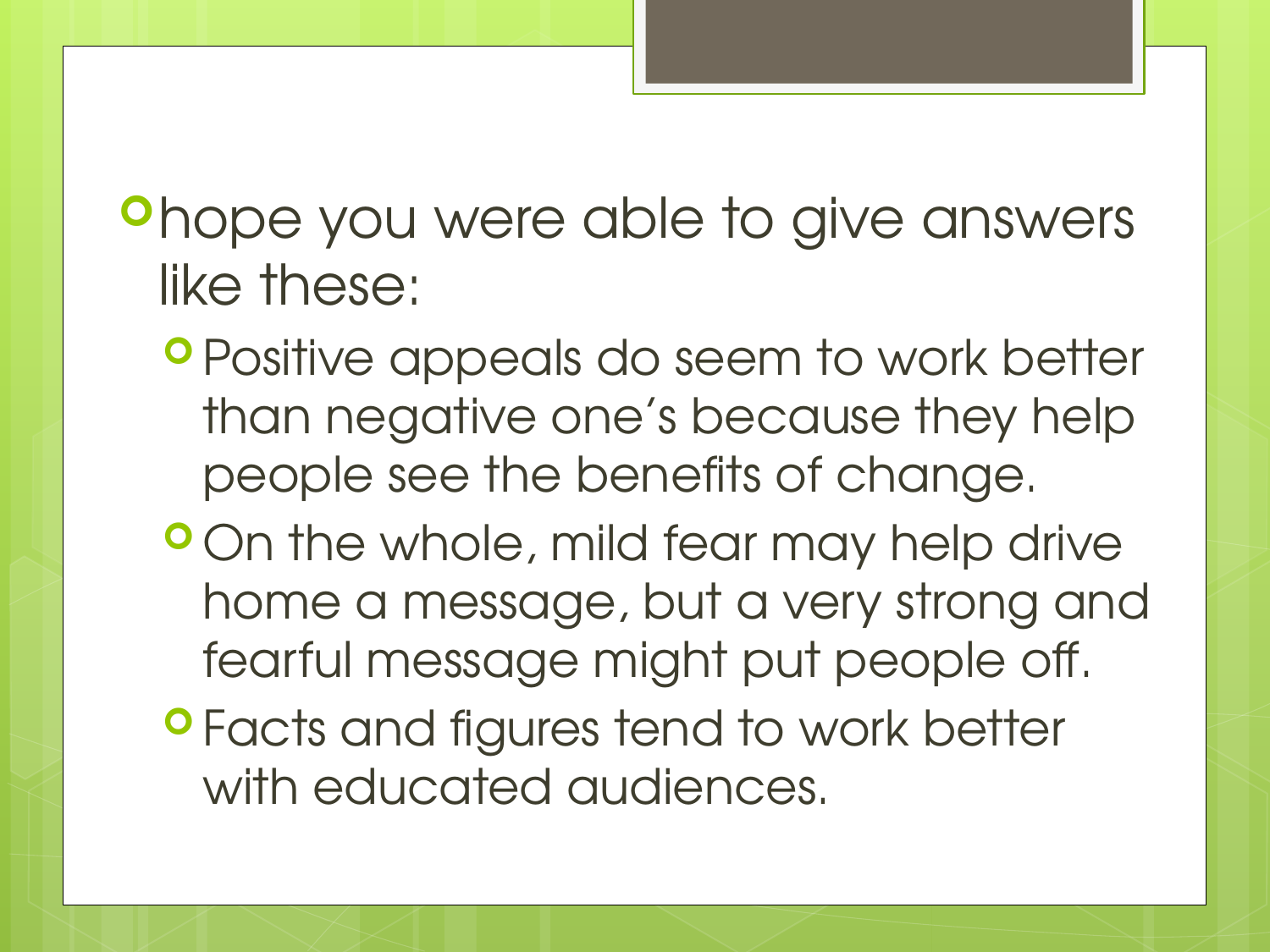

hope you were able to give answers like these:
Positive appeals do seem to work better than negative one’s because they help people see the benefits of change.
On the whole, mild fear may help drive home a message, but a very strong and fearful message might put people off.
Facts and figures tend to work better with educated audiences.